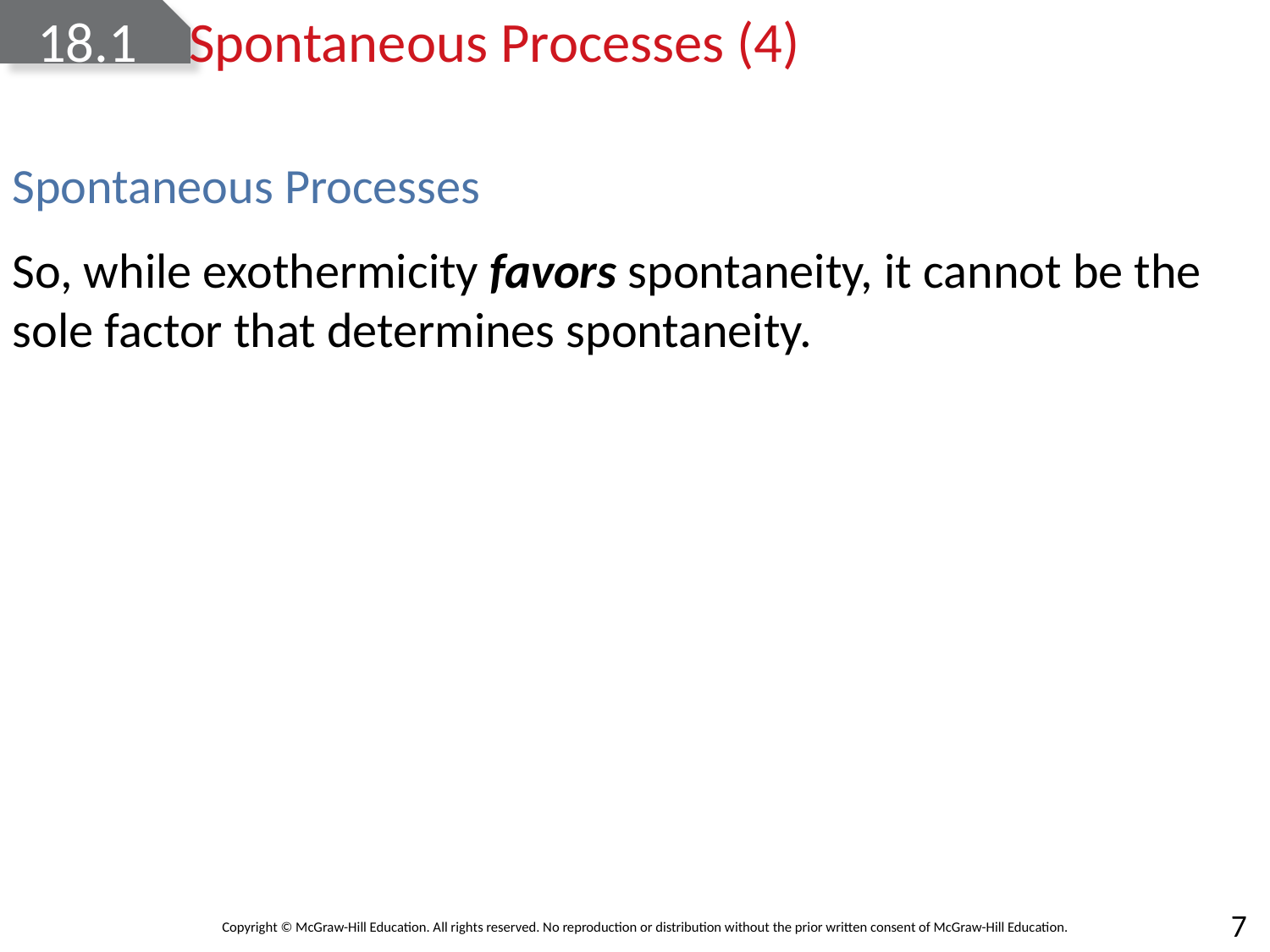

# 18.1	Spontaneous Processes (4)
Spontaneous Processes
So, while exothermicity favors spontaneity, it cannot be the sole factor that determines spontaneity.